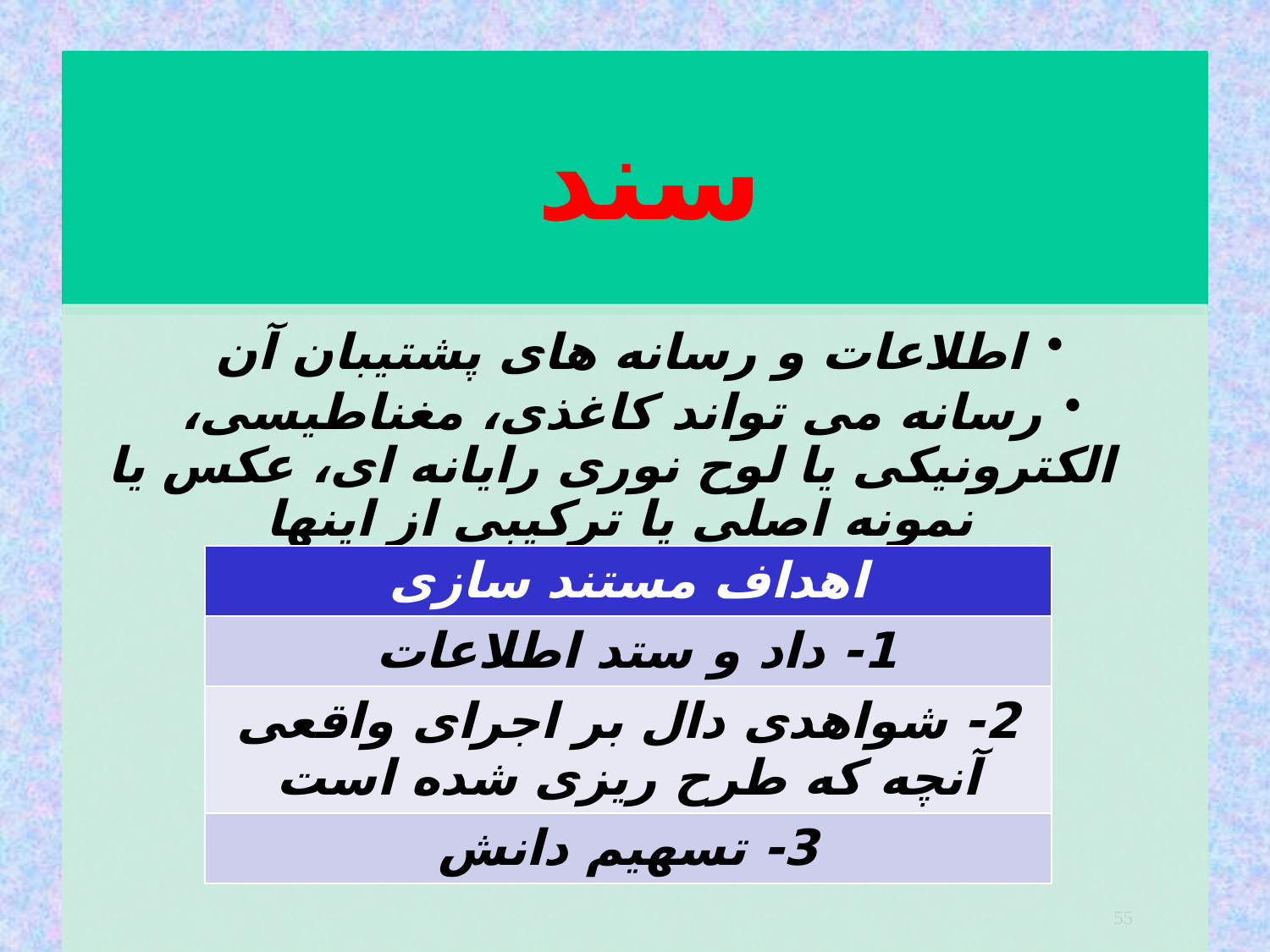

سند
اطلاعات و رسانه های پشتیبان آن
رسانه می تواند کاغذی، مغناطیسی، الکترونیکی یا لوح نوری رایانه ای، عکس یا نمونه اصلی یا ترکیبی از اینها

| اهداف مستند سازی |
| --- |
| 1- داد و ستد اطلاعات |
| 2- شواهدی دال بر اجرای واقعی آنچه که طرح ریزی شده است |
| 3- تسهیم دانش |